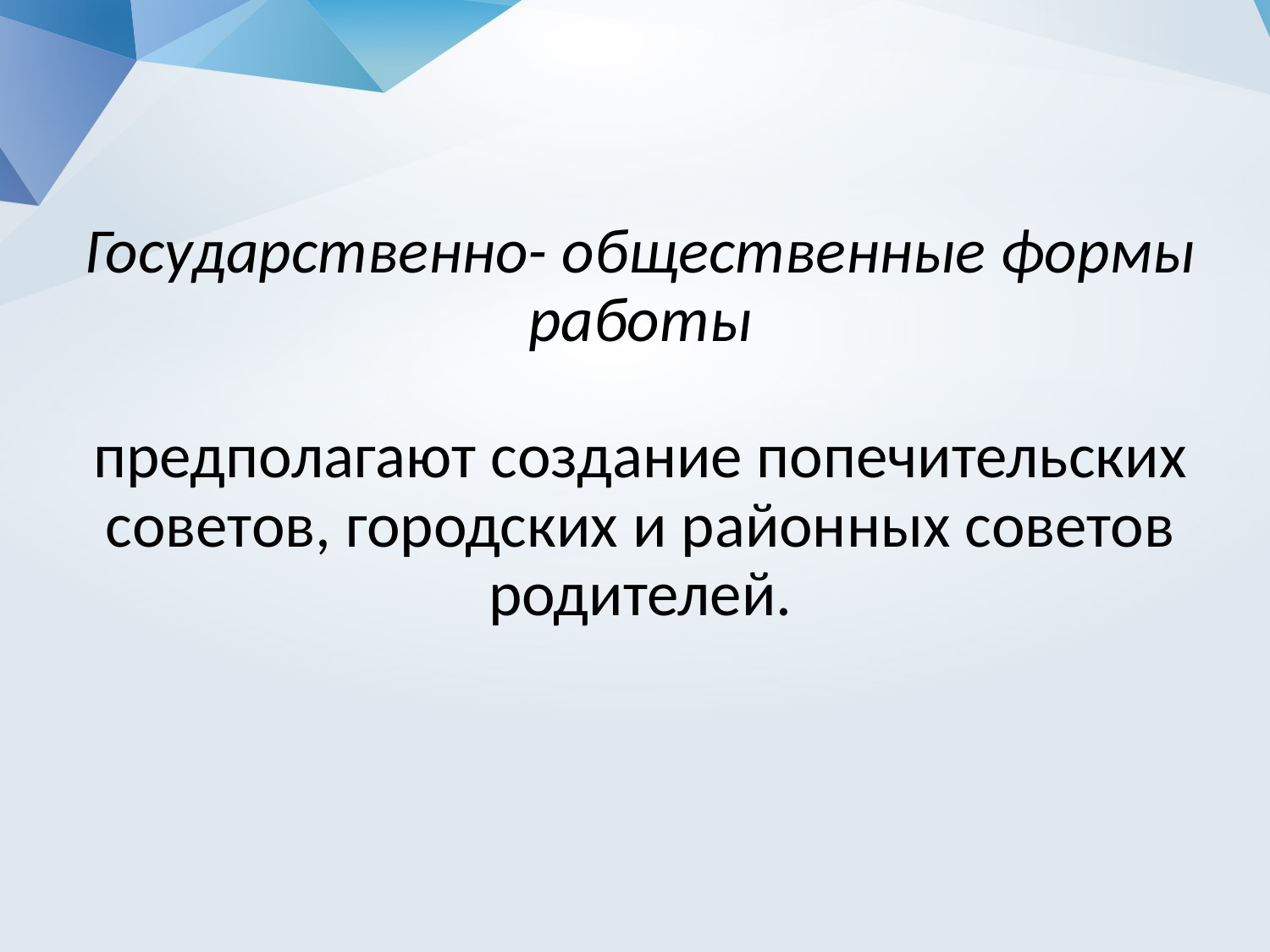

# Государственно- общественные формы работы предполагают создание попечительских советов, городских и районных советов родителей.